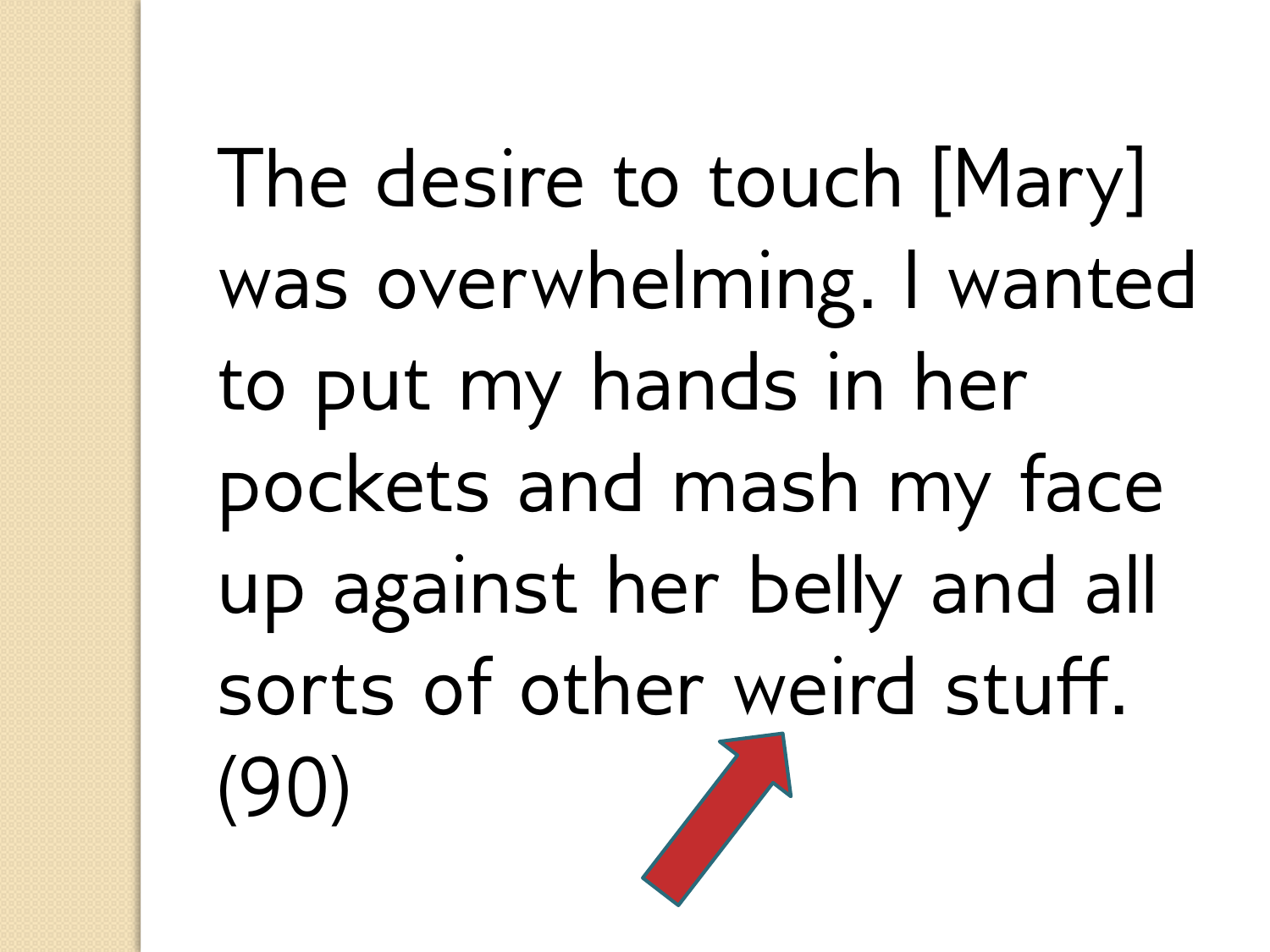

The desire to touch [Mary] was overwhelming. I wanted to put my hands in her pockets and mash my face up against her belly and all sorts of other weird stuff. (90)